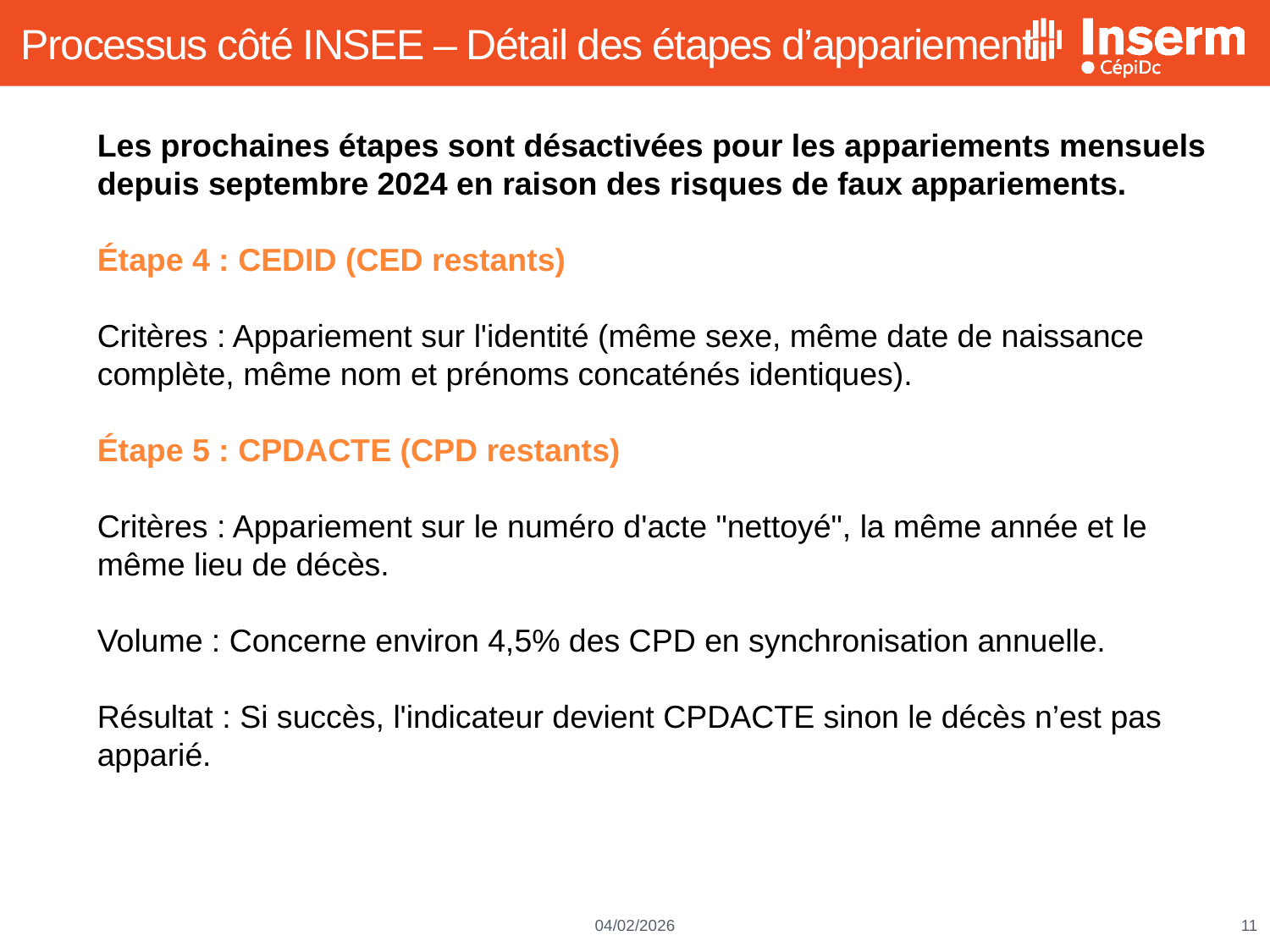

# Processus côté INSEE – Détail des étapes d’appariement
Les prochaines étapes sont désactivées pour les appariements mensuels depuis septembre 2024 en raison des risques de faux appariements.

Étape 4 : CEDID (CED restants)

Critères : Appariement sur l'identité (même sexe, même date de naissance complète, même nom et prénoms concaténés identiques).

Étape 5 : CPDACTE (CPD restants)

Critères : Appariement sur le numéro d'acte "nettoyé", la même année et le même lieu de décès.

Volume : Concerne environ 4,5% des CPD en synchronisation annuelle.

Résultat : Si succès, l'indicateur devient CPDACTE sinon le décès n’est pas apparié.
11